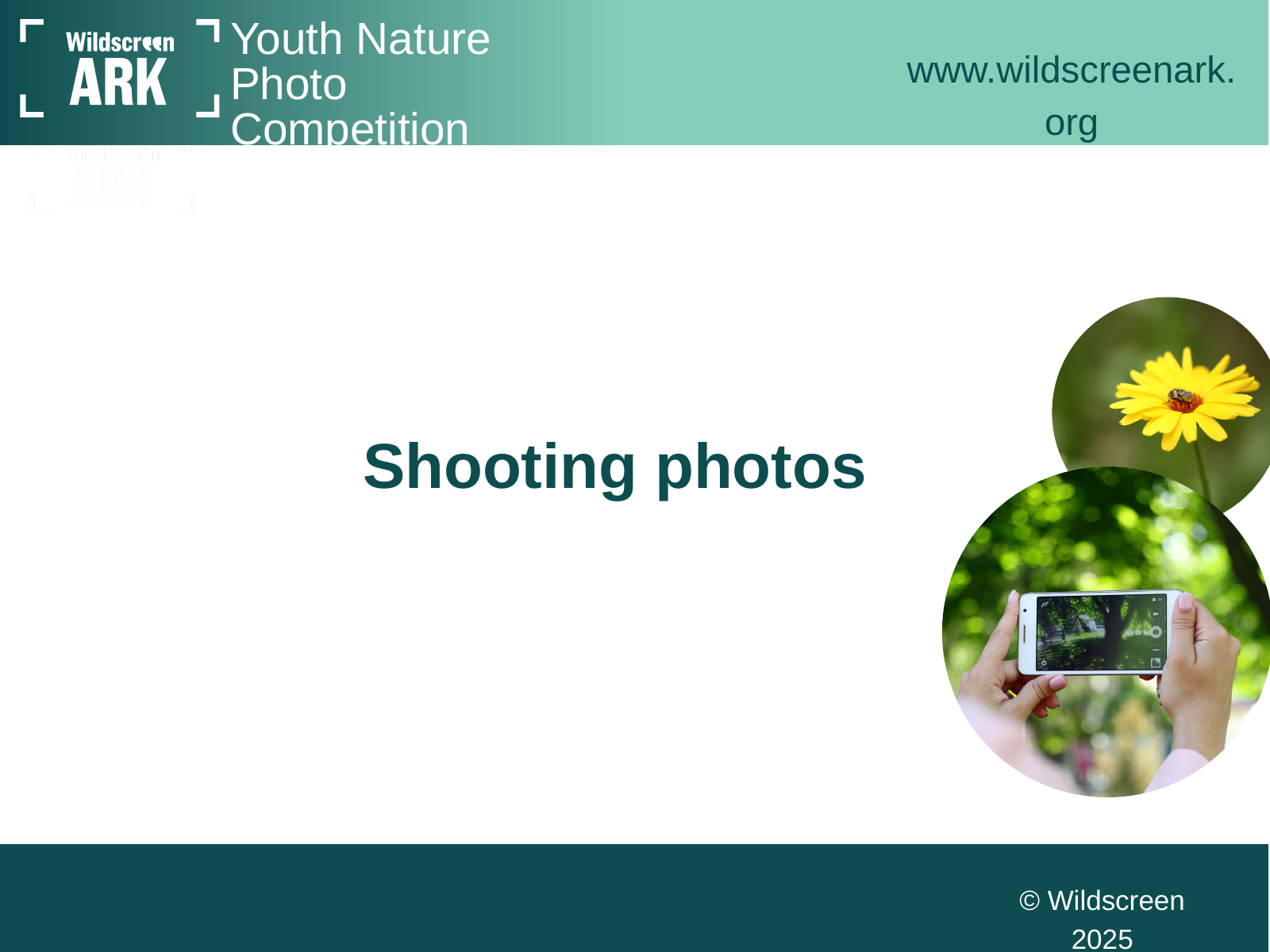

Youth Nature Photo Competition
www.wildscreenark.org

Shooting photos

© Wildscreen 2025